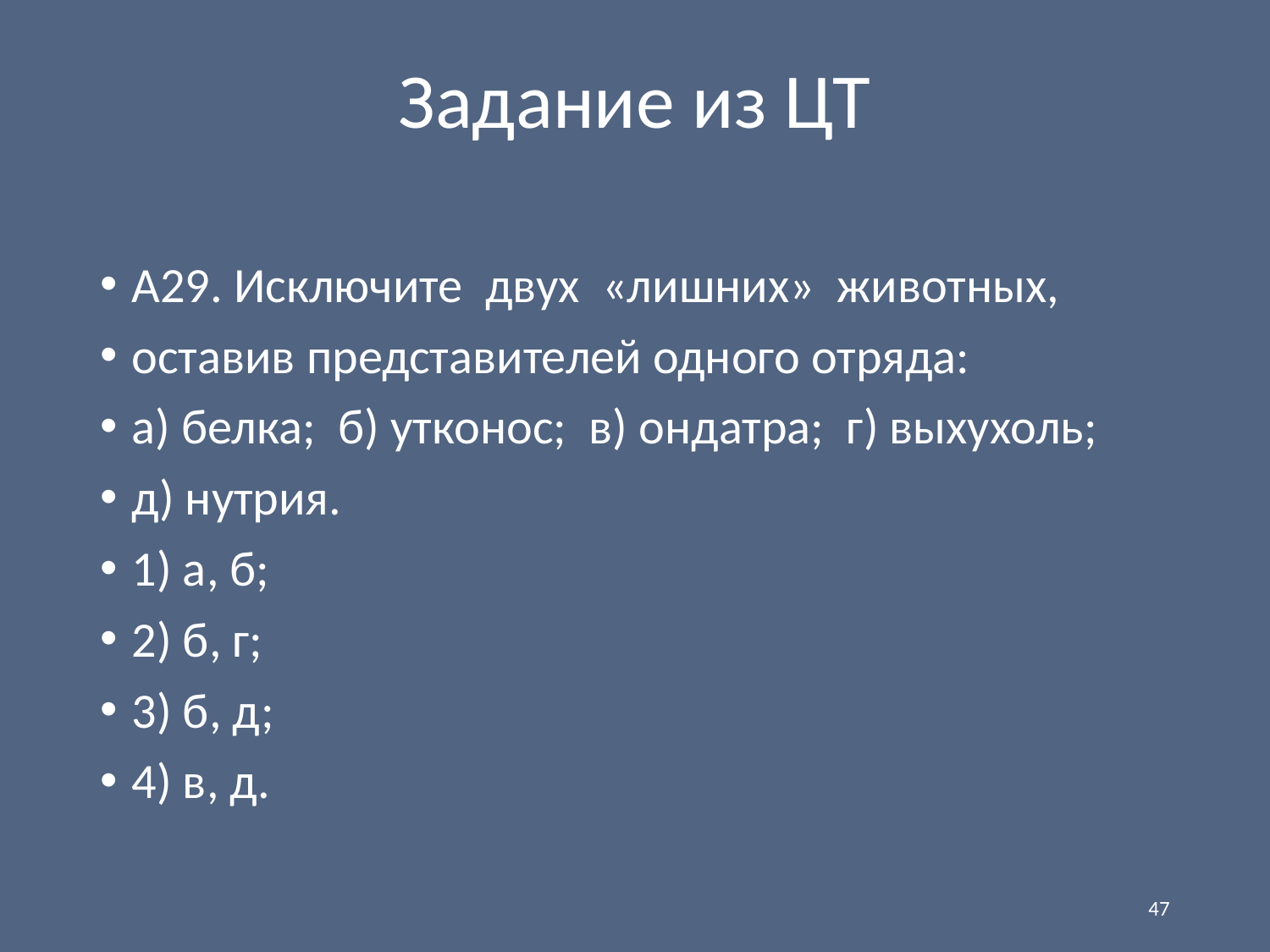

# Задание из ЦТ
А29. Исключите  двух  «лишних»  животных,
оставив представителей одного отряда:
а) белка;  б) утконос;  в) ондатра;  г) выхухоль;
д) нутрия.
1) а, б;
2) б, г;
3) б, д;
4) в, д.

47